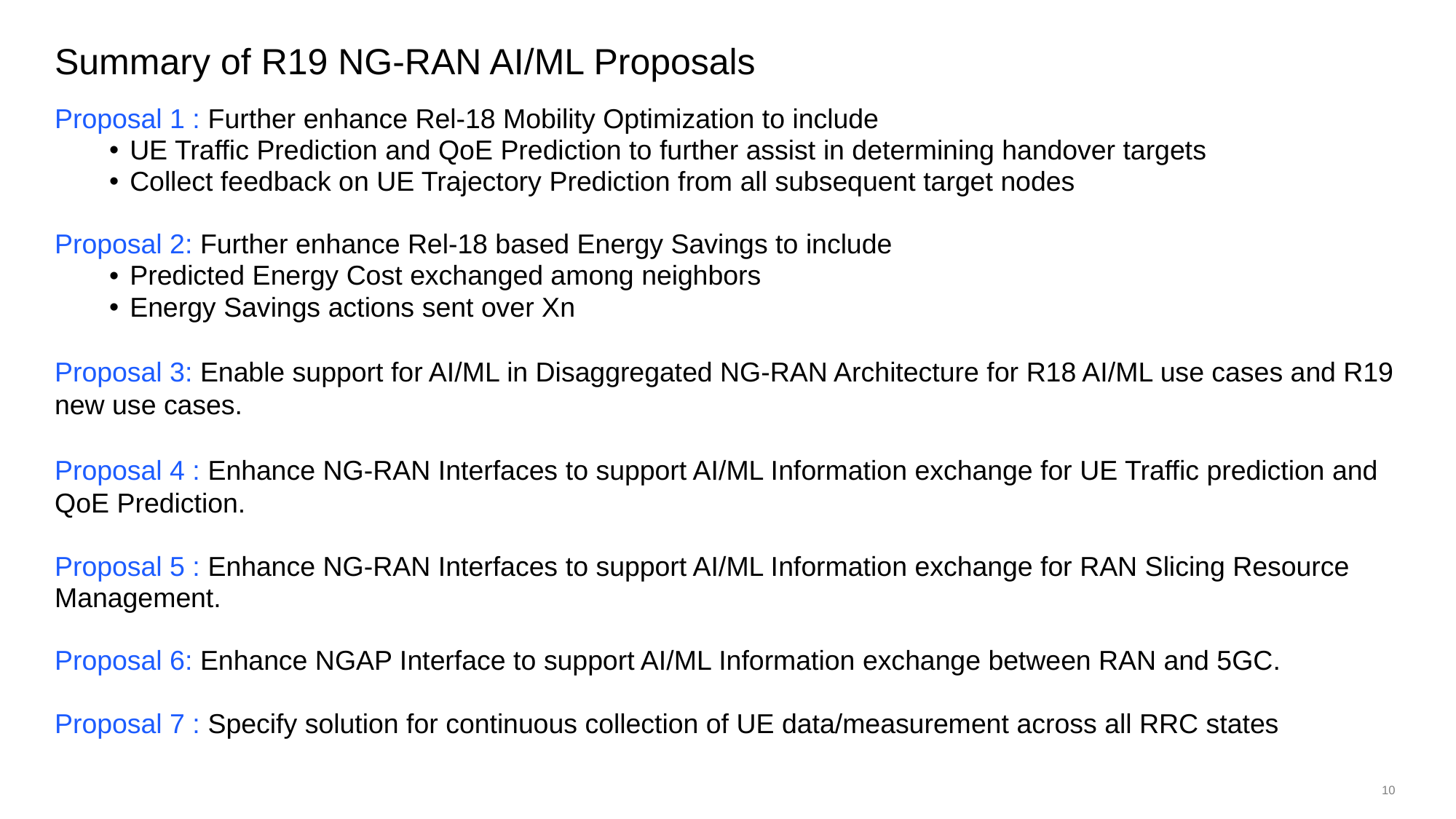

Summary of R19 NG-RAN AI/ML Proposals
Proposal 1 : Further enhance Rel-18 Mobility Optimization to include
UE Traffic Prediction and QoE Prediction to further assist in determining handover targets
Collect feedback on UE Trajectory Prediction from all subsequent target nodes

Proposal 2: Further enhance Rel-18 based Energy Savings to include
Predicted Energy Cost exchanged among neighbors
Energy Savings actions sent over Xn

Proposal 3: Enable support for AI/ML in Disaggregated NG-RAN Architecture for R18 AI/ML use cases and R19 new use cases.

Proposal 4 : Enhance NG-RAN Interfaces to support AI/ML Information exchange for UE Traffic prediction and QoE Prediction.

Proposal 5 : Enhance NG-RAN Interfaces to support AI/ML Information exchange for RAN Slicing Resource Management.

Proposal 6: Enhance NGAP Interface to support AI/ML Information exchange between RAN and 5GC.

Proposal 7 : Specify solution for continuous collection of UE data/measurement across all RRC states